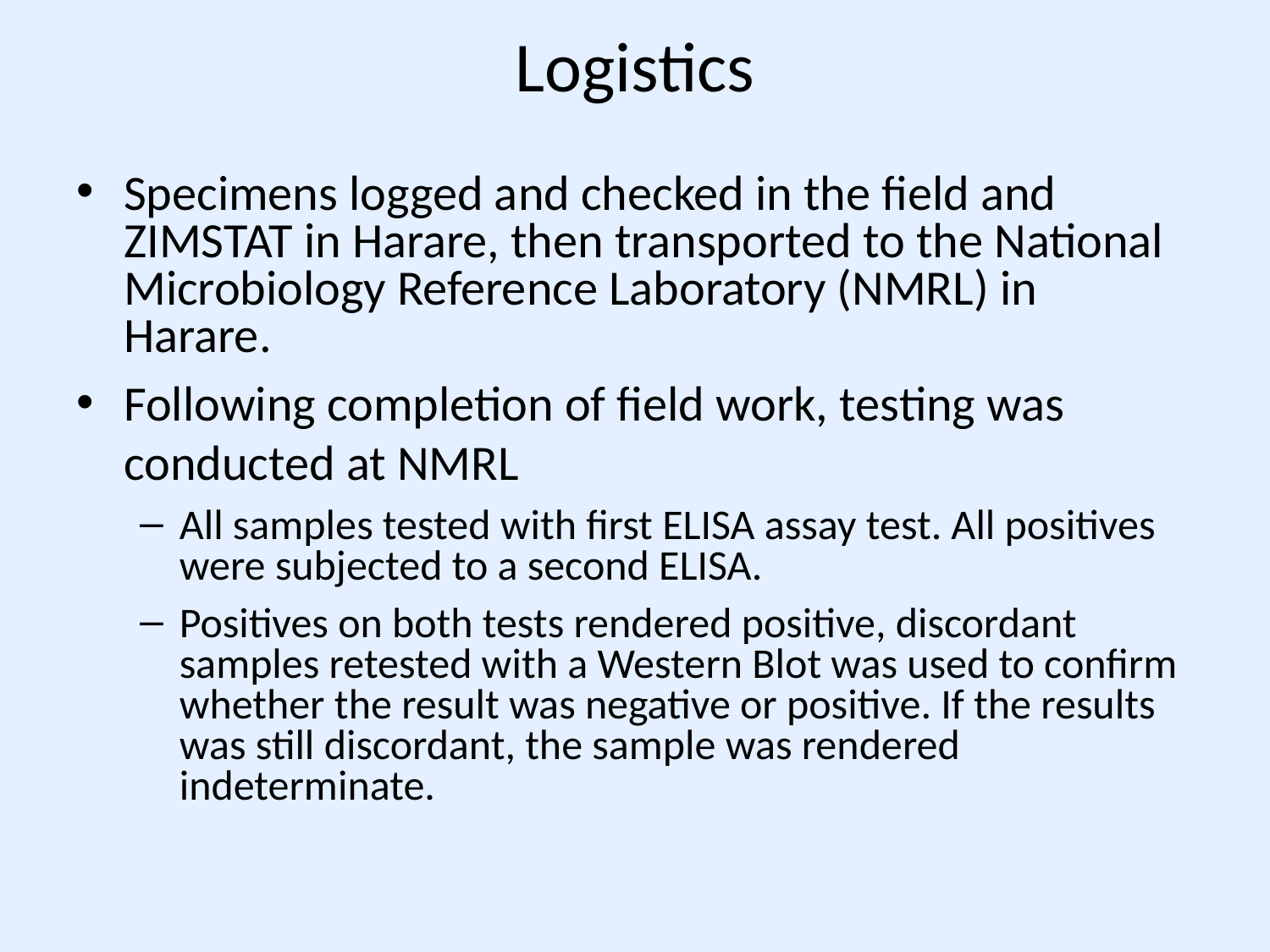

# Logistics
Specimens logged and checked in the field and ZIMSTAT in Harare, then transported to the National Microbiology Reference Laboratory (NMRL) in Harare.
Following completion of field work, testing was conducted at NMRL
All samples tested with first ELISA assay test. All positives were subjected to a second ELISA.
Positives on both tests rendered positive, discordant samples retested with a Western Blot was used to confirm whether the result was negative or positive. If the results was still discordant, the sample was rendered indeterminate.